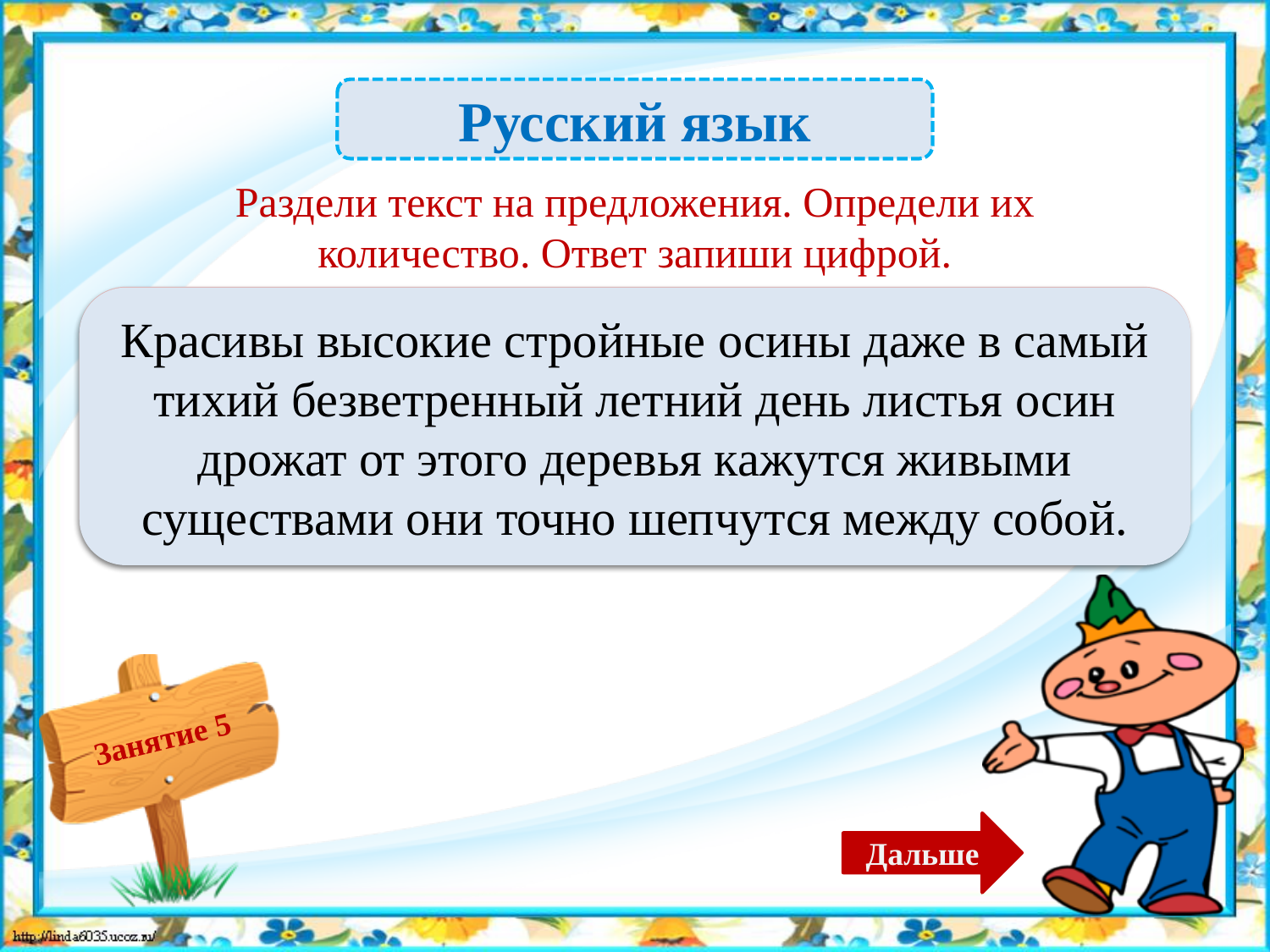

Русский язык
Раздели текст на предложения. Определи их количество. Ответ запиши цифрой.
 4 – 1б.
Красивы высокие стройные осины даже в самый тихий безветренный летний день листья осин дрожат от этого деревья кажутся живыми существами они точно шепчутся между собой.

Дальше